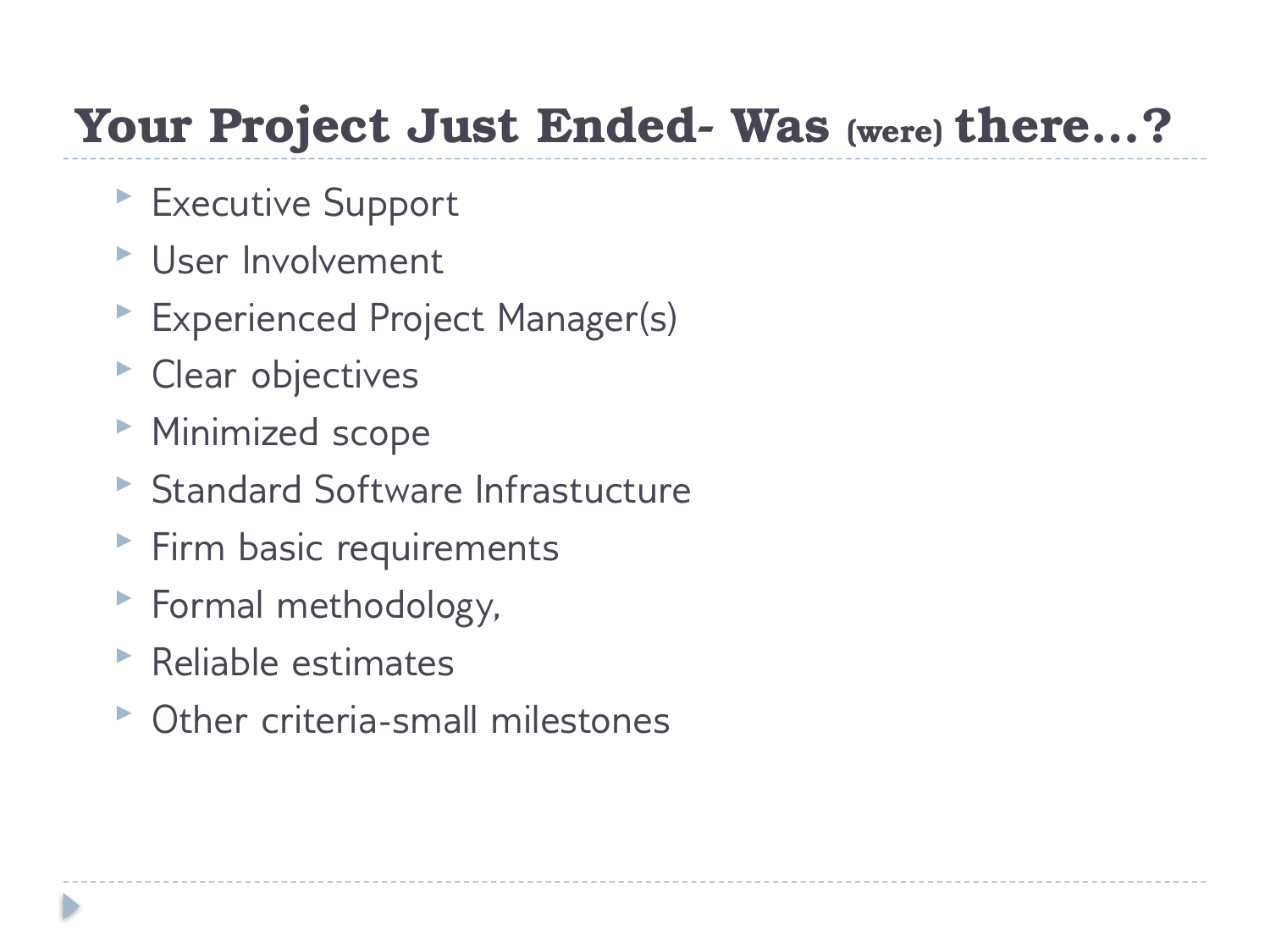

# Your Project Just Ended- Was (were) there…?
Executive Support
User Involvement
Experienced Project Manager(s)
Clear objectives
Minimized scope
Standard Software Infrastucture
Firm basic requirements
Formal methodology,
Reliable estimates
Other criteria-small milestones